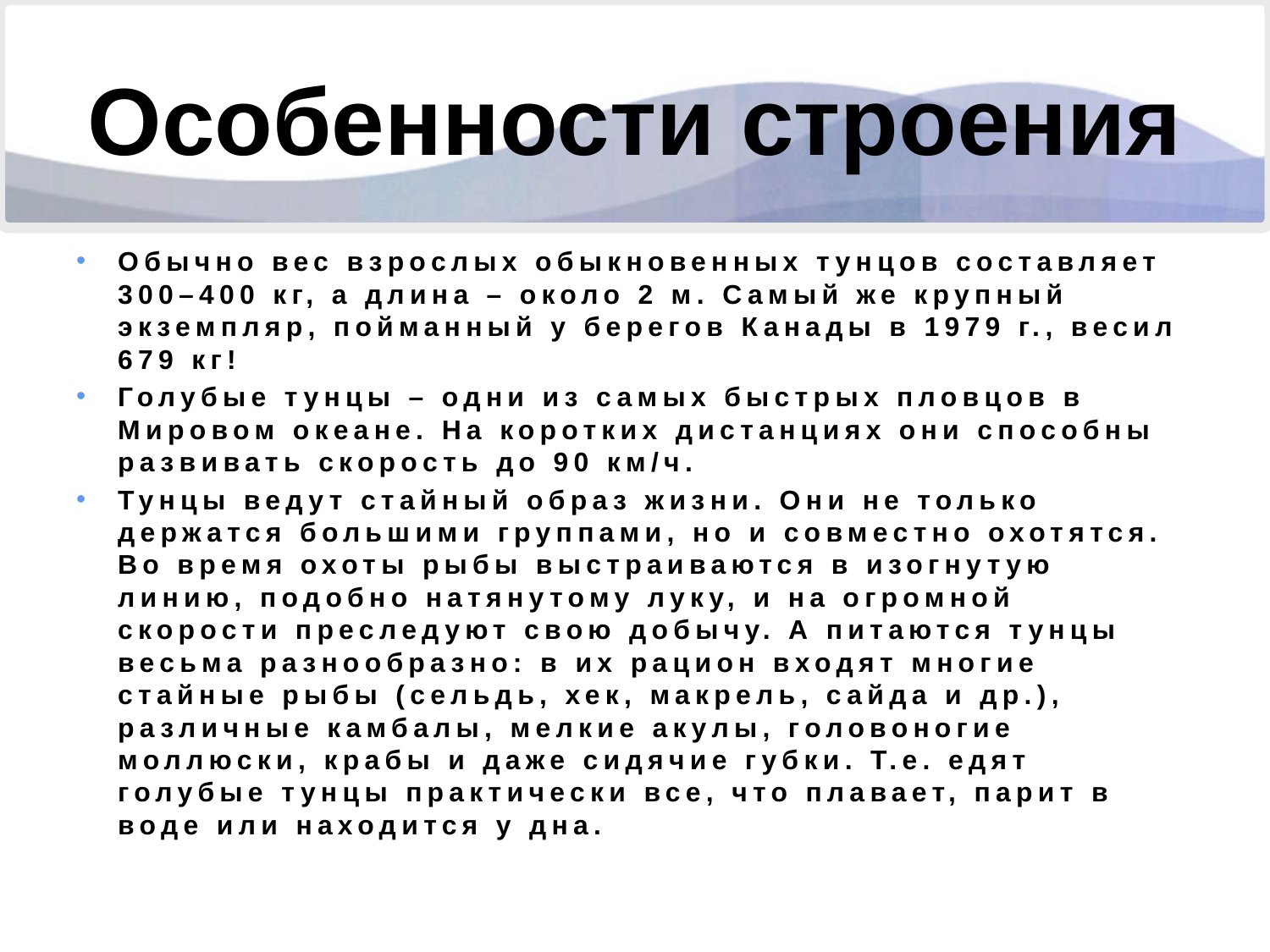

# Особенности строения
Обычно вес взрослых обыкновенных тунцов составляет 300–400 кг, а длина – около 2 м. Самый же крупный экземпляр, пойманный у берегов Канады в 1979 г., весил 679 кг!
Голубые тунцы – одни из самых быстрых пловцов в Мировом океане. На коротких дистанциях они способны развивать скорость до 90 км/ч.
Тунцы ведут стайный образ жизни. Они не только держатся большими группами, но и совместно охотятся. Во время охоты рыбы выстраиваются в изогнутую линию, подобно натянутому луку, и на огромной скорости преследуют свою добычу. А питаются тунцы весьма разнообразно: в их рацион входят многие стайные рыбы (сельдь, хек, макрель, сайда и др.), различные камбалы, мелкие акулы, головоногие моллюски, крабы и даже сидячие губки. Т.е. едят голубые тунцы практически все, что плавает, парит в воде или находится у дна.